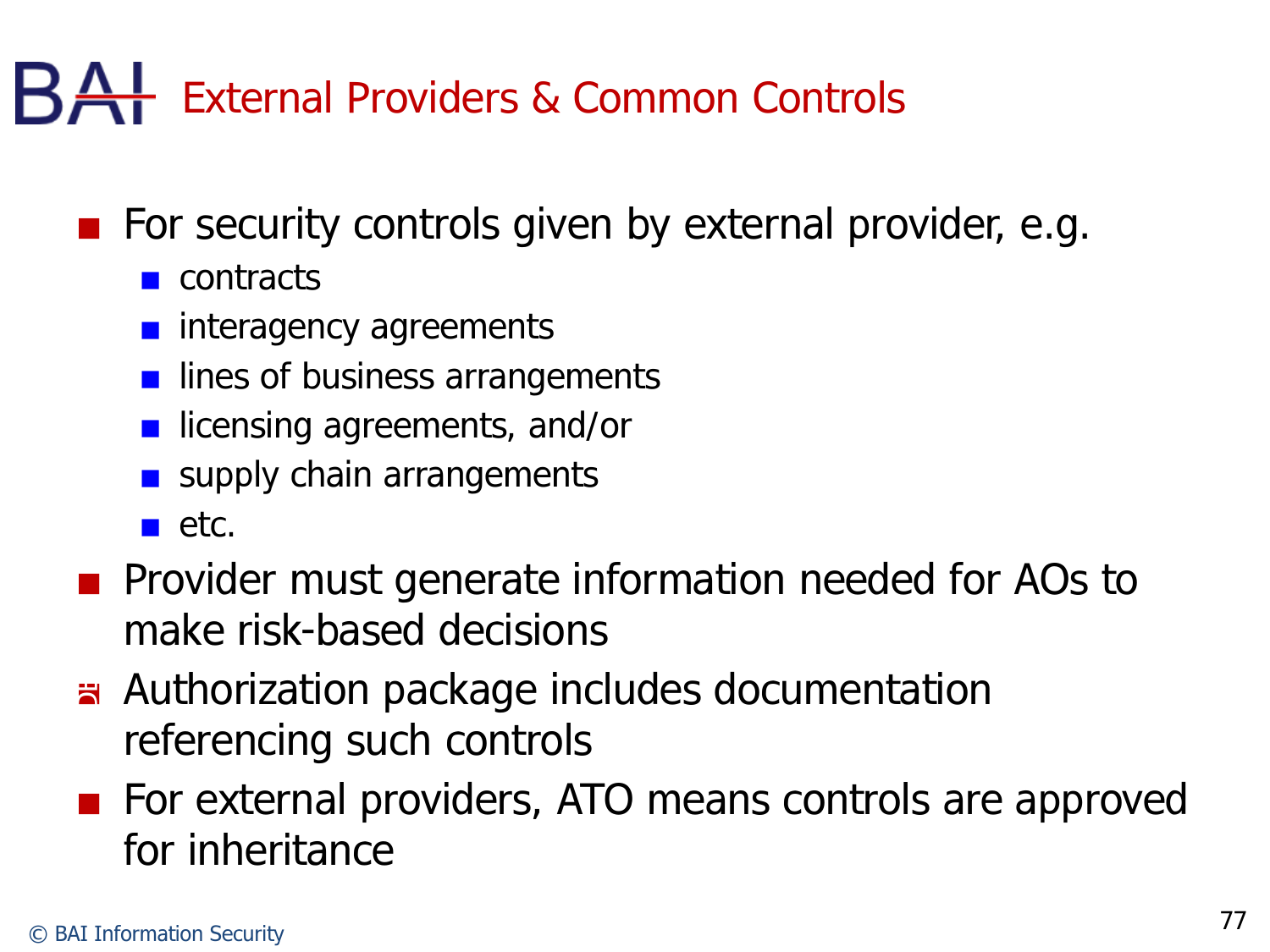

# External Providers & Common Controls
For security controls given by external provider, e.g.
contracts
interagency agreements
lines of business arrangements
licensing agreements, and/or
supply chain arrangements
etc.
Provider must generate information needed for AOs to make risk-based decisions
Authorization package includes documentation referencing such controls
For external providers, ATO means controls are approved for inheritance
Documentation – External Provider
Authorize